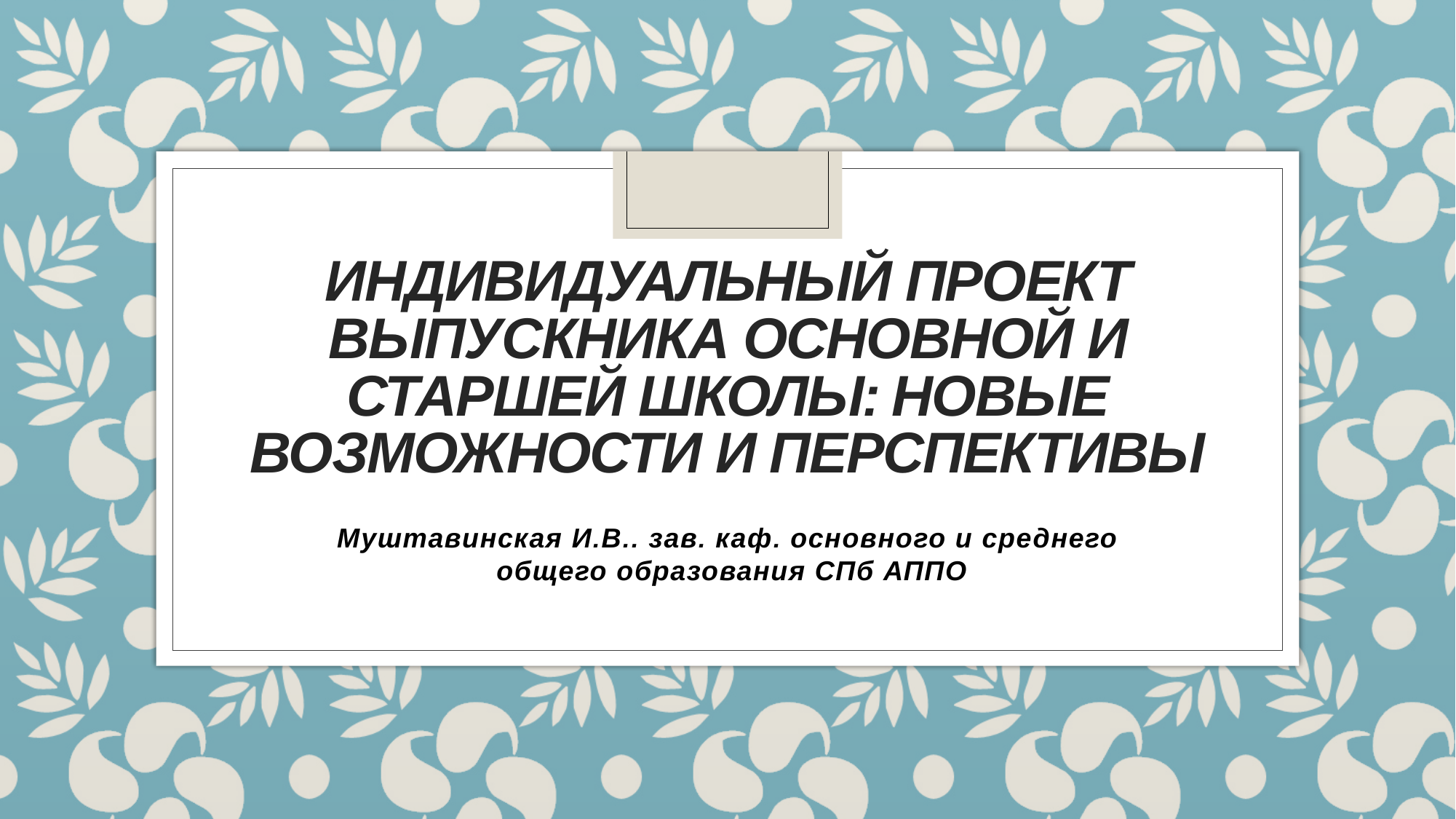

# Индивидуальный проект выпускника основной и старшей школы: новые возможности и перспективы
Муштавинская И.В.. зав. каф. основного и среднего
 общего образования СПб АППО